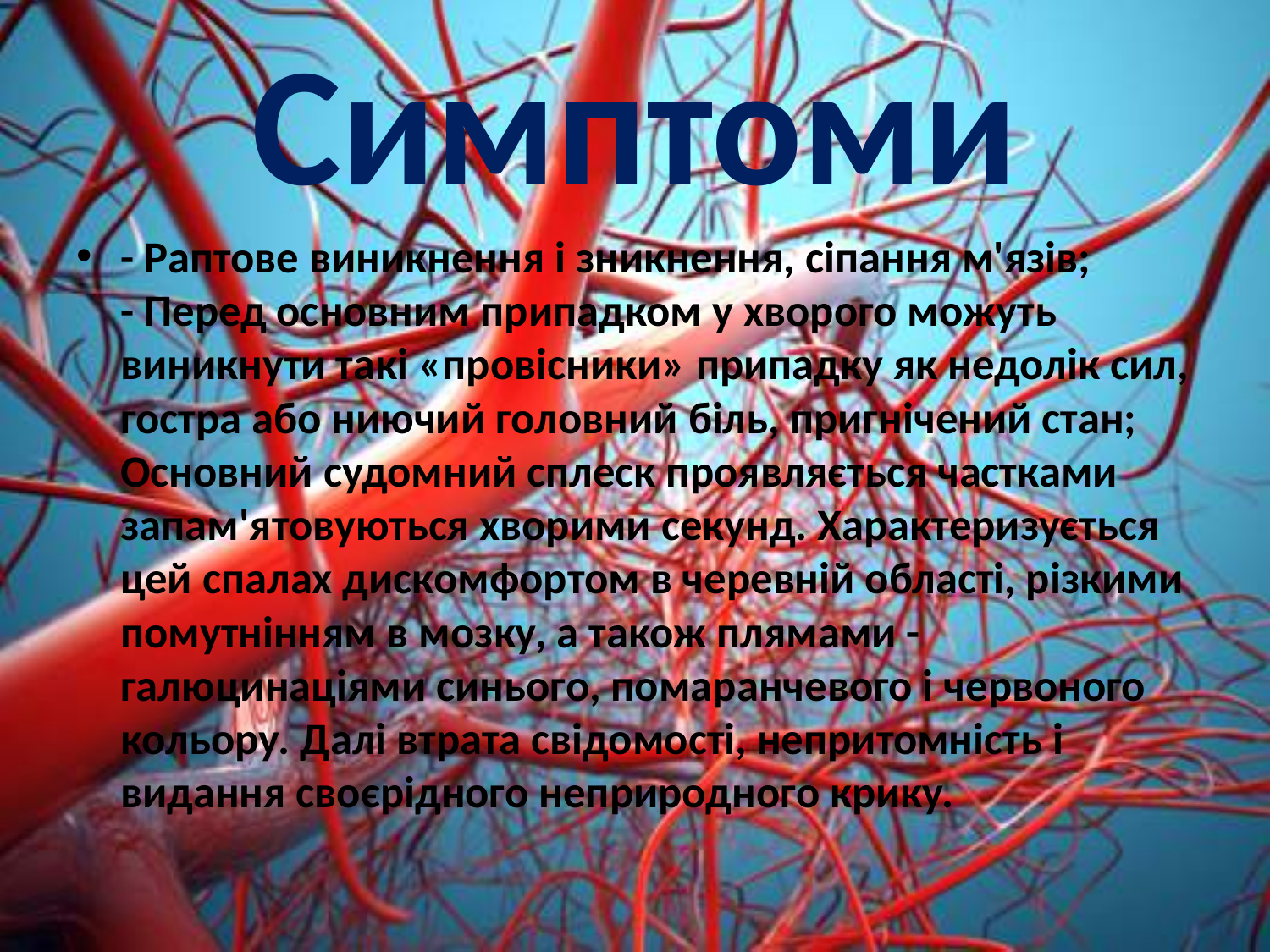

# Симптоми
- Раптове виникнення і зникнення, сіпання м'язів;
- Перед основним припадком у хворого можуть виникнути такі «провісники» припадку як недолік сил, гостра або ниючий головний біль, пригнічений стан;
Основний судомний сплеск проявляється частками запам'ятовуються хворими секунд. Характеризується цей спалах дискомфортом в черевній області, різкими помутнінням в мозку, а також плямами - галюцинаціями синього, помаранчевого і червоного кольору. Далі втрата свідомості, непритомність і видання своєрідного неприродного крику.